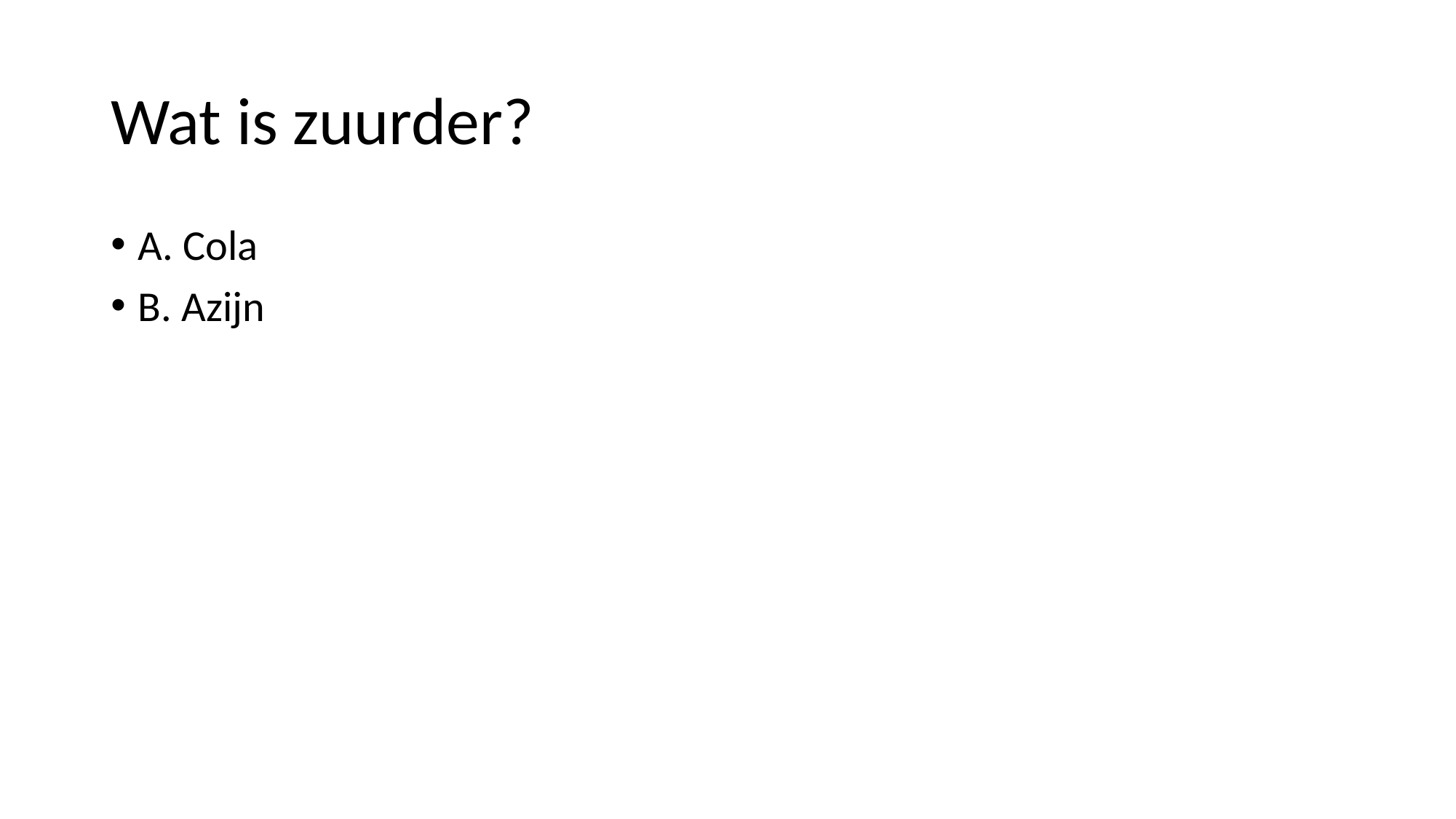

# Wat is zuurder?
A. Cola
B. Azijn